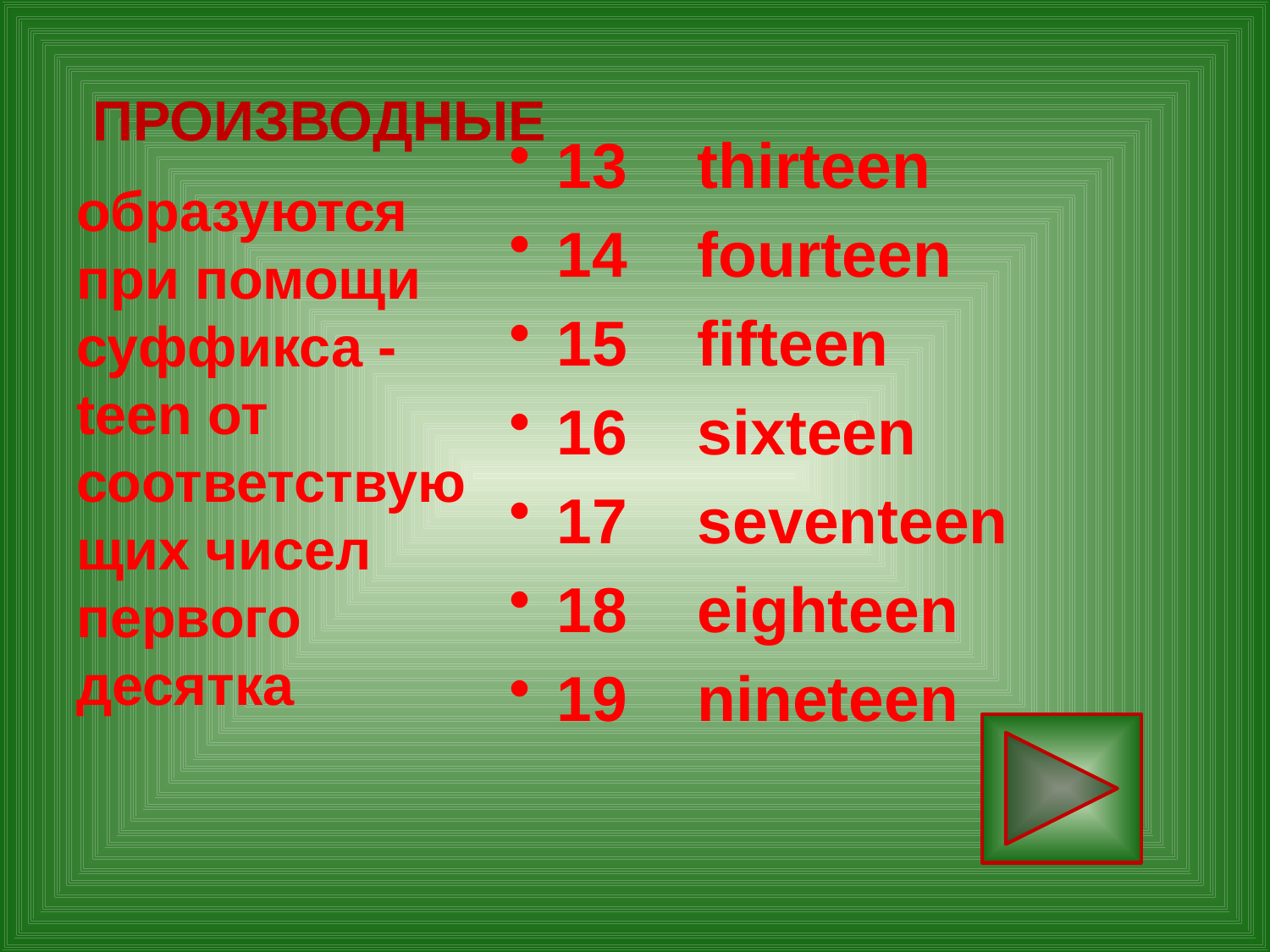

13    thirteen
14    fourteen
15    fifteen
16    sixteen
17    seventeen
18    eighteen
19    nineteen

# ПРОИЗВОДНЫЕ
образуются при помощи суффикса -  teen от соответствующих чисел первого десятка